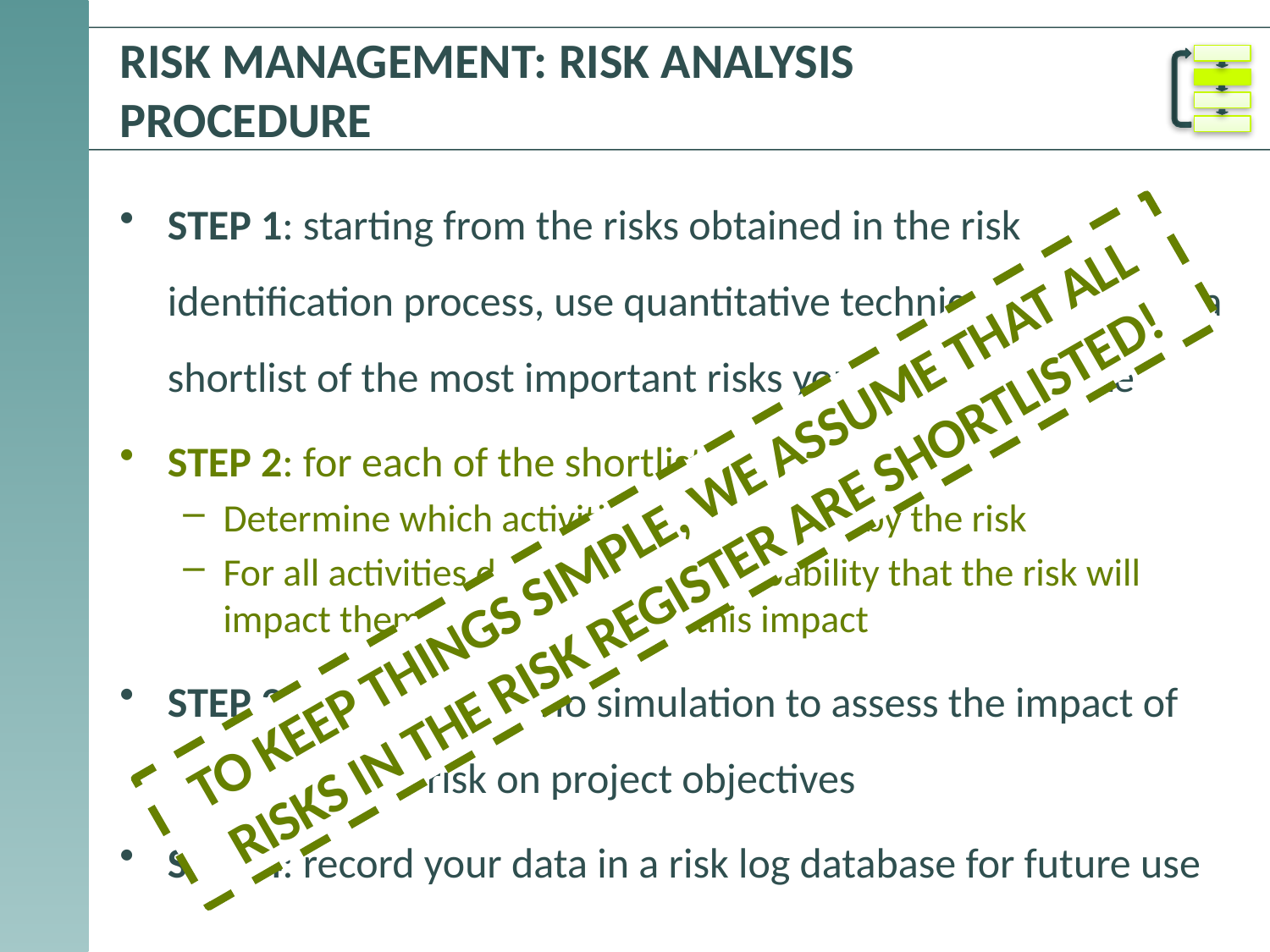

# Risk management: risk analysis Procedure

STEP 1: starting from the risks obtained in the risk identification process, use quantitative techniques to create a shortlist of the most important risks you want to analyze
STEP 2: for each of the shortlisted risks:
Determine which activities are impacted by the risk
For all activities determine the probability that the risk will impact them & if so, estimate this impact
STEP 3: use Monte Carlo simulation to assess the impact of the shortlisted risk on project objectives
STEP 4: record your data in a risk log database for future use
TO KEEP THINGS SIMPLE, WE ASSUME THAT ALL RISKS IN THE RISK REGISTER ARE SHORTLISTED!